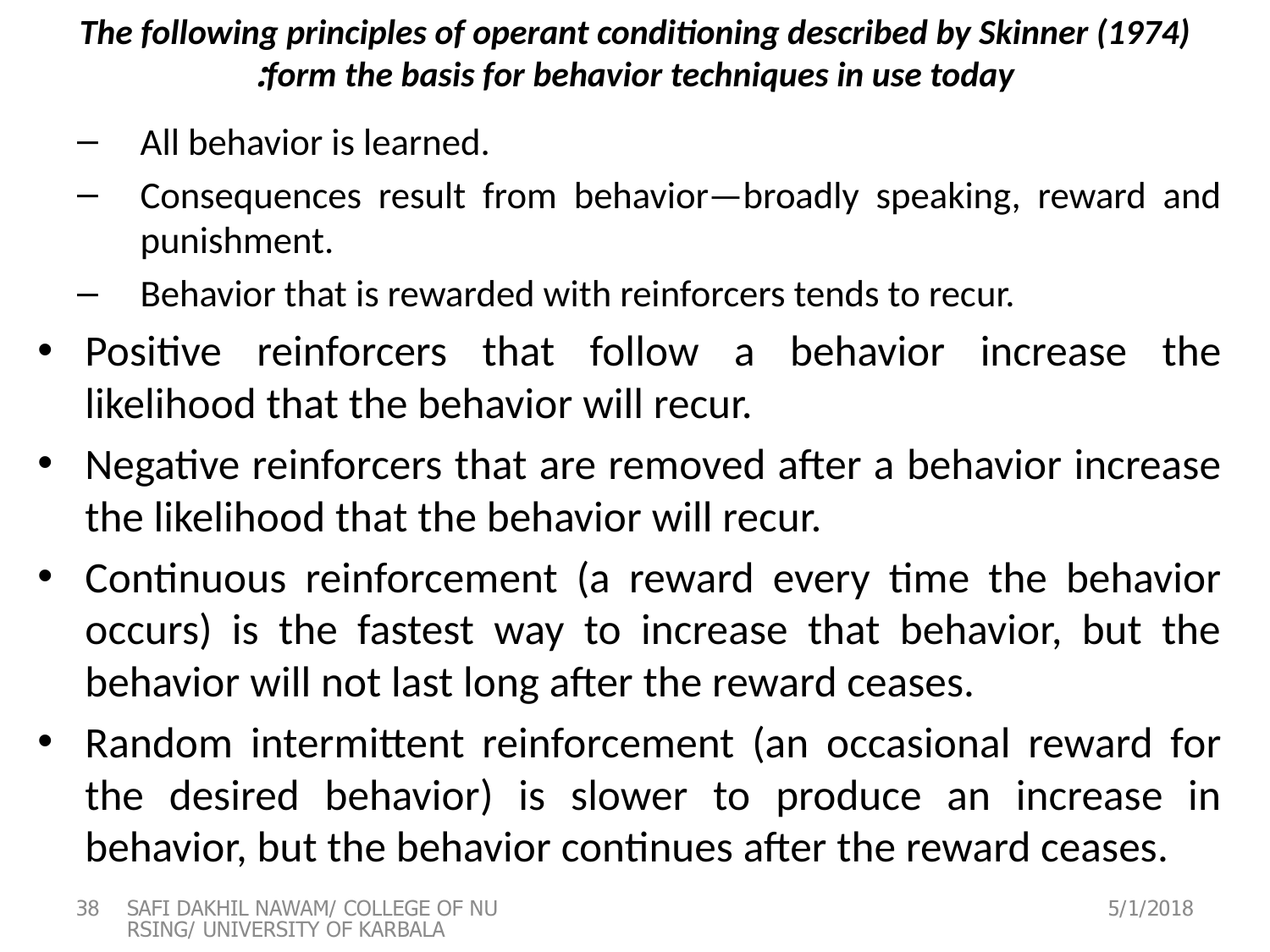

# The following principles of operant conditioning described by Skinner (1974) form the basis for behavior techniques in use today:
All behavior is learned.
Consequences result from behavior—broadly speaking, reward and punishment.
Behavior that is rewarded with reinforcers tends to recur.
Positive reinforcers that follow a behavior increase the likelihood that the behavior will recur.
Negative reinforcers that are removed after a behavior increase the likelihood that the behavior will recur.
Continuous reinforcement (a reward every time the behavior occurs) is the fastest way to increase that behavior, but the behavior will not last long after the reward ceases.
Random intermittent reinforcement (an occasional reward for the desired behavior) is slower to produce an increase in behavior, but the behavior continues after the reward ceases.

38
SAFI DAKHIL NAWAM/ COLLEGE OF NURSING/ UNIVERSITY OF KARBALA
5/1/2018